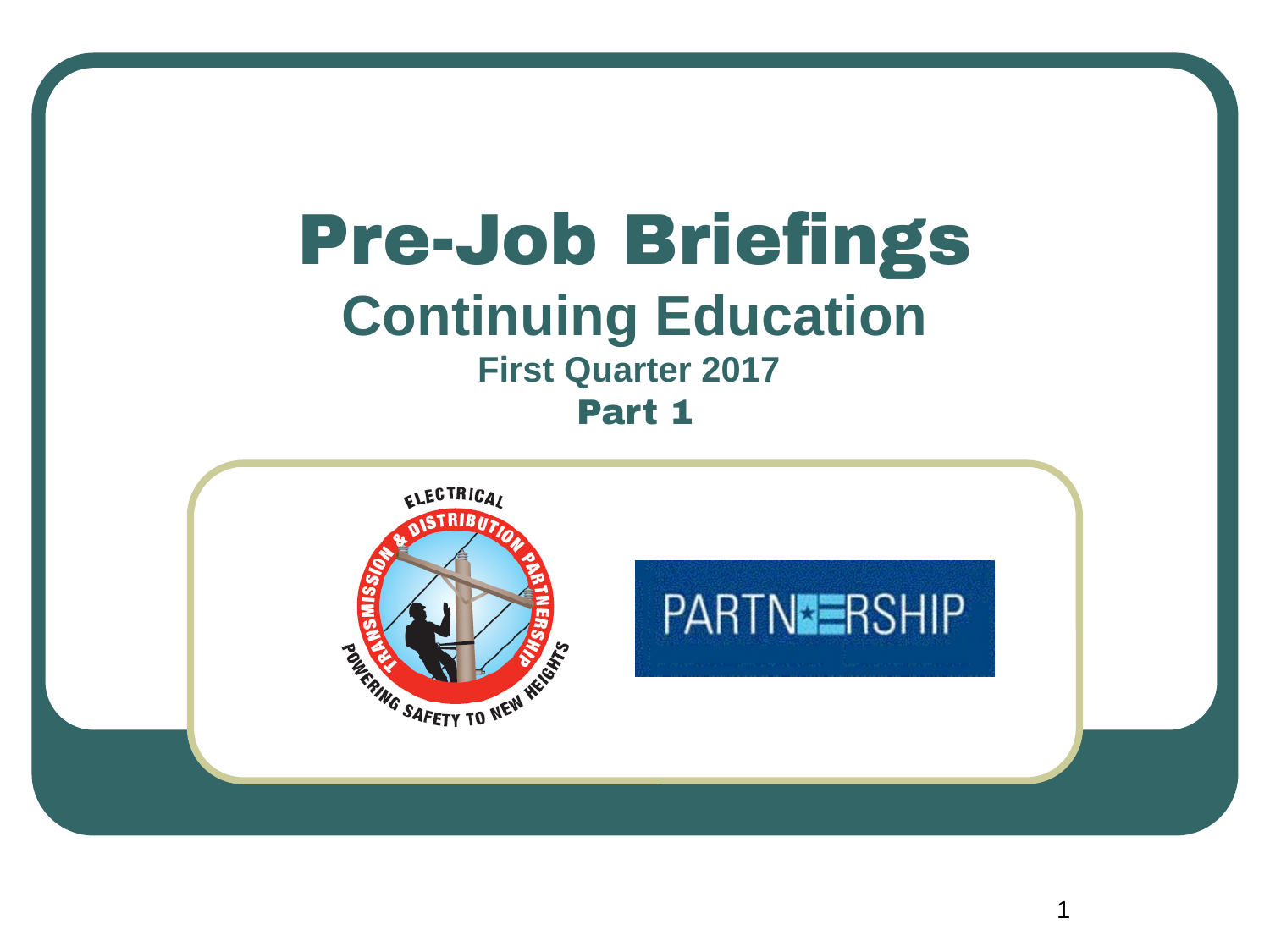

# Pre-Job Briefings Continuing Education First Quarter 2017 Part 1
1